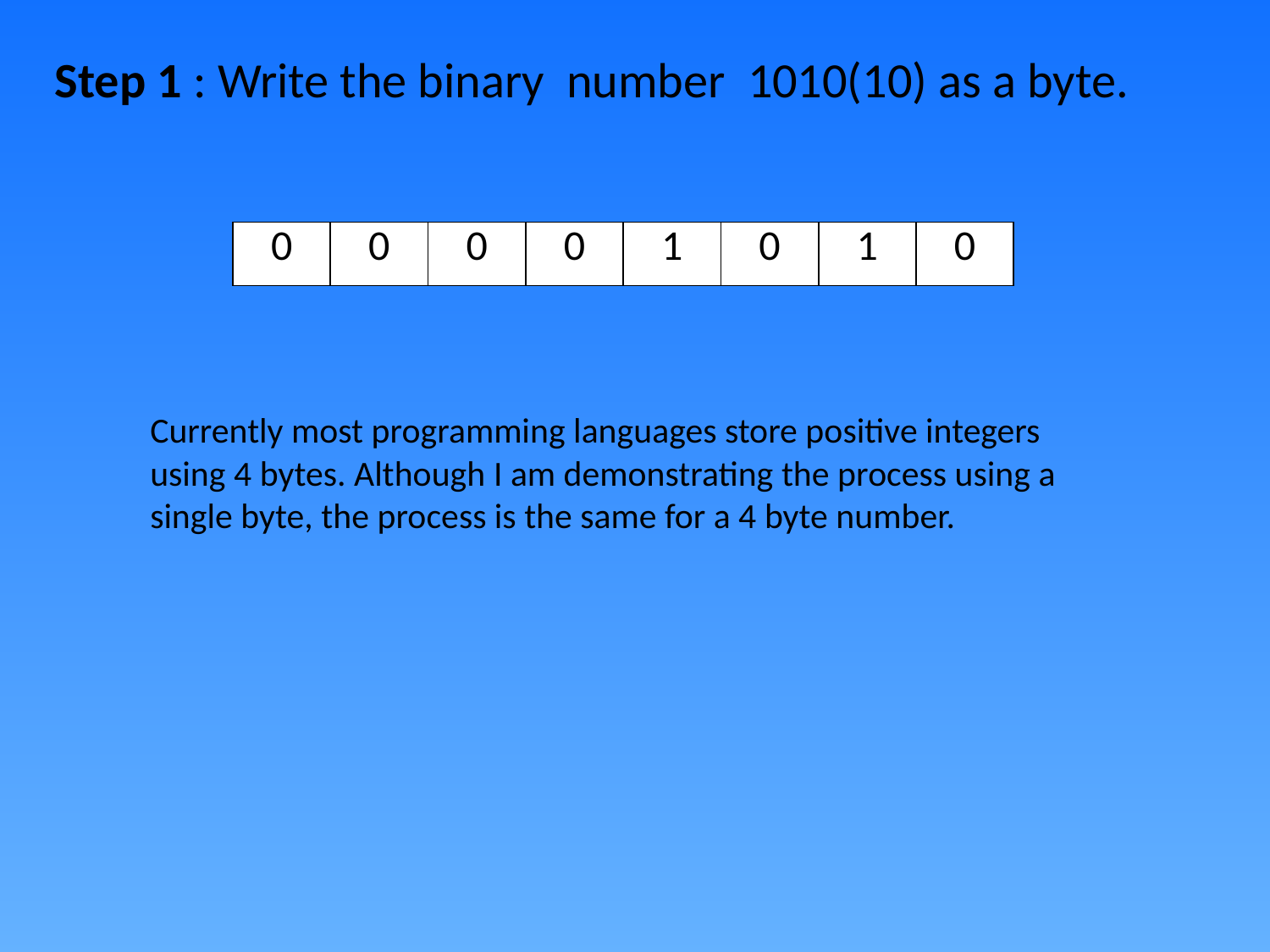

Step 1 : Write the binary  number  1010(10) as a byte.
| 0 | 0 | 0 | 0 | 1 | 0 | 1 | 0 |
| --- | --- | --- | --- | --- | --- | --- | --- |
Currently most programming languages store positive integers using 4 bytes. Although I am demonstrating the process using a single byte, the process is the same for a 4 byte number.